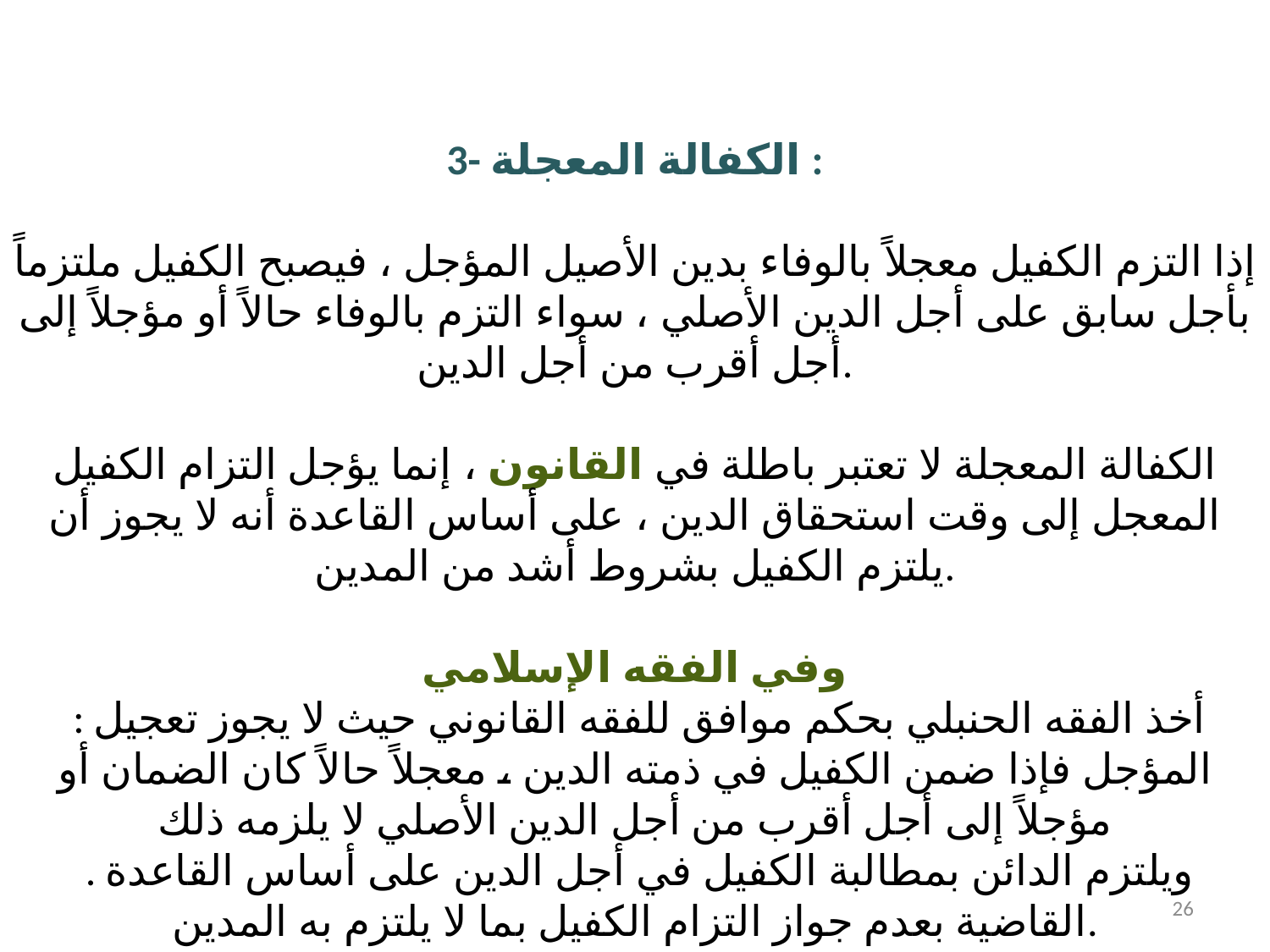

3- الكفالة المعجلة :

إذا التزم الكفيل معجلاً بالوفاء بدين الأصيل المؤجل ، فيصبح الكفيل ملتزماً بأجل سابق على أجل الدين الأصلي ، سواء التزم بالوفاء حالاً أو مؤجلاً إلى أجل أقرب من أجل الدين.

الكفالة المعجلة لا تعتبر باطلة في القانون ، إنما يؤجل التزام الكفيل المعجل إلى وقت استحقاق الدين ، على أساس القاعدة أنه لا يجوز أن يلتزم الكفيل بشروط أشد من المدين.

وفي الفقه الإسلامي
 : أخذ الفقه الحنبلي بحكم موافق للفقه القانوني حيث لا يجوز تعجيل المؤجل فإذا ضمن الكفيل في ذمته الدين ، معجلاً حالاً كان الضمان أو مؤجلاً إلى أجل أقرب من أجل الدين الأصلي لا يلزمه ذلك
 . ويلتزم الدائن بمطالبة الكفيل في أجل الدين على أساس القاعدة القاضية بعدم جواز التزام الكفيل بما لا يلتزم به المدين.

26